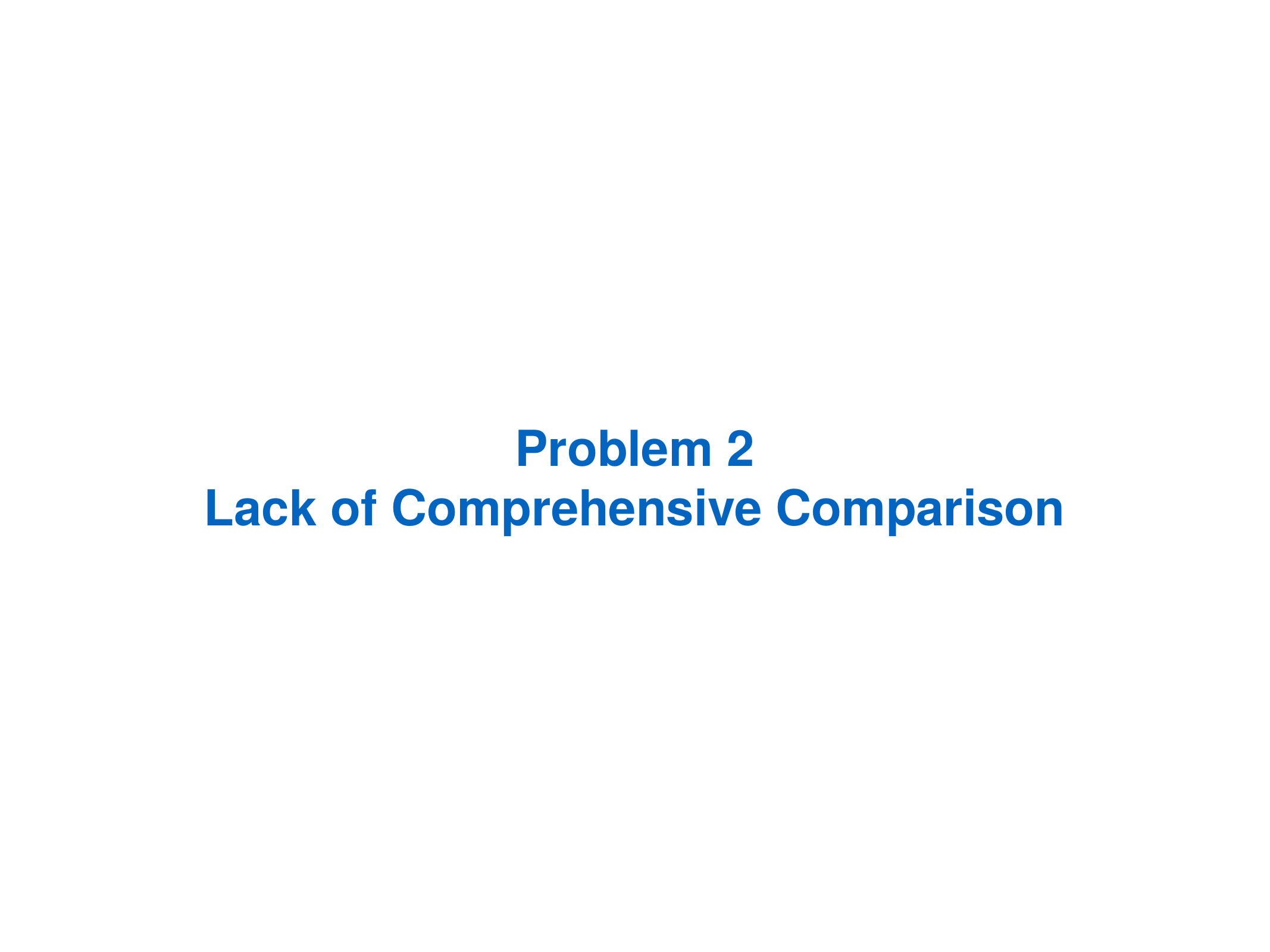

Problem 2
Lack of Comprehensive Comparison
100